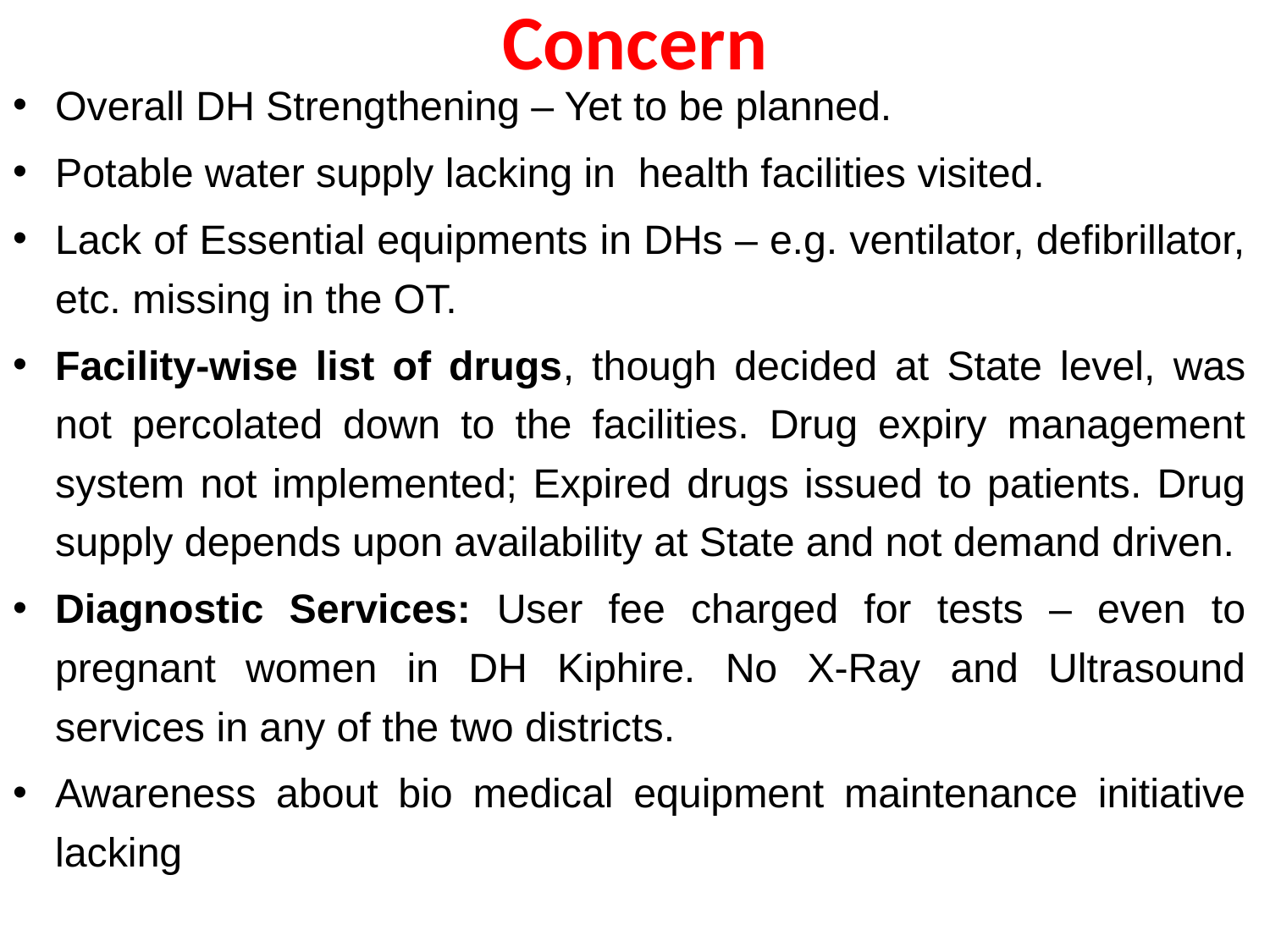

# Concern
Overall DH Strengthening – Yet to be planned.
Potable water supply lacking in  health facilities visited.
Lack of Essential equipments in DHs – e.g. ventilator, defibrillator, etc. missing in the OT.
Facility-wise list of drugs, though decided at State level, was not percolated down to the facilities. Drug expiry management system not implemented; Expired drugs issued to patients. Drug supply depends upon availability at State and not demand driven.
Diagnostic Services: User fee charged for tests – even to pregnant women in DH Kiphire. No X-Ray and Ultrasound services in any of the two districts.
Awareness about bio medical equipment maintenance initiative lacking